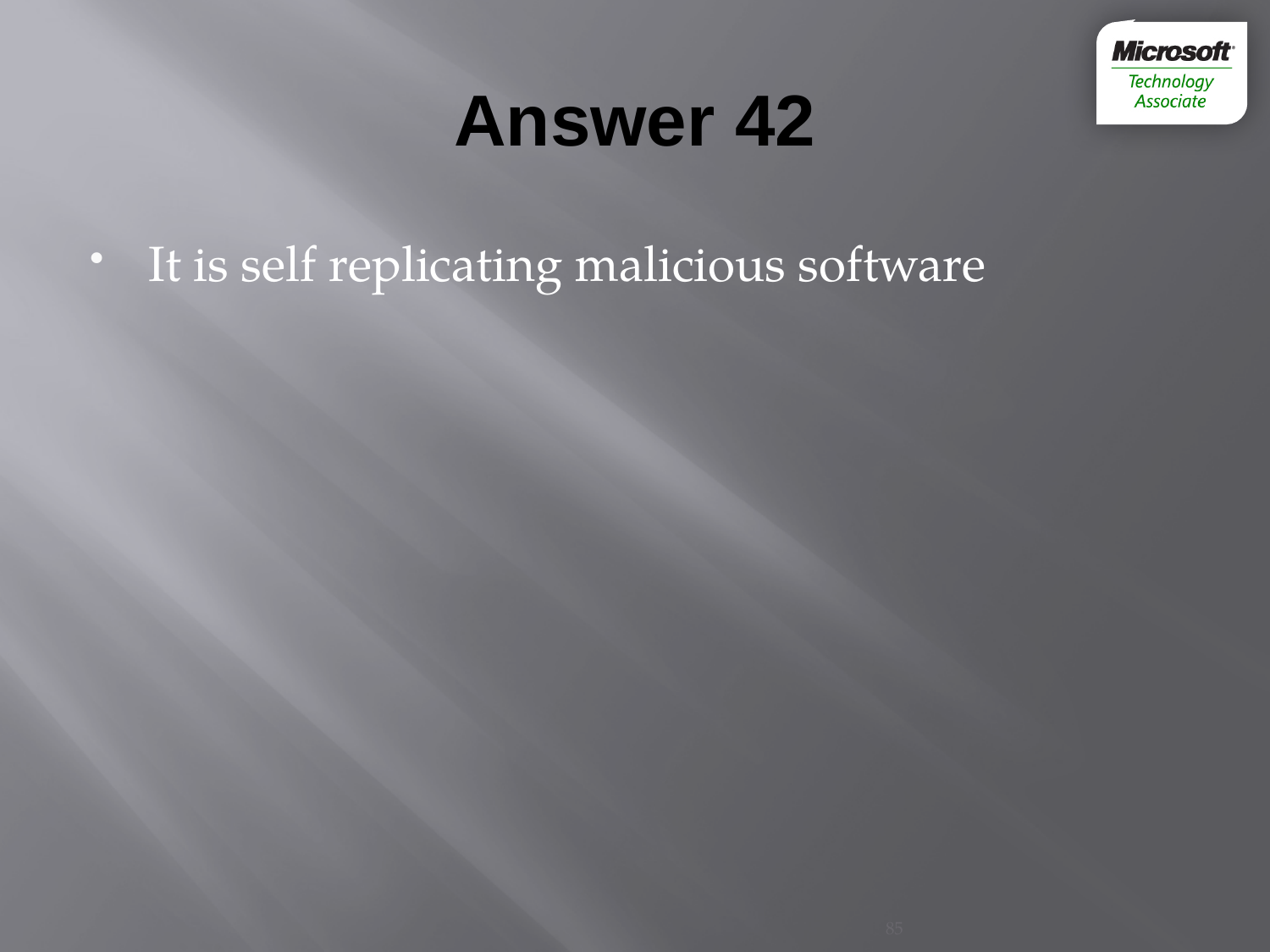

# Answer 42
It is self replicating malicious software
85